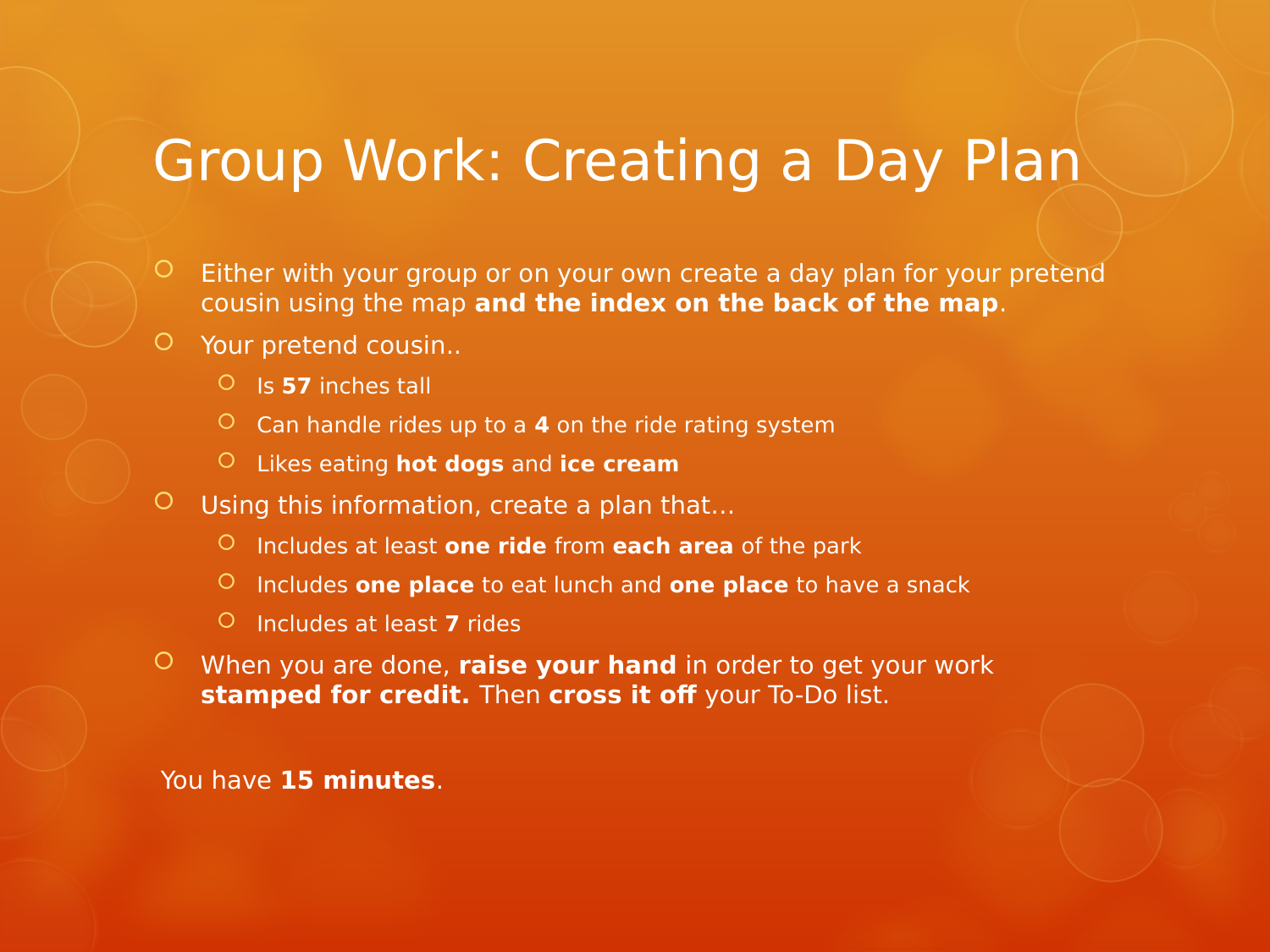

# Group Work: Creating a Day Plan
Either with your group or on your own create a day plan for your pretend cousin using the map and the index on the back of the map.
Your pretend cousin..
Is 57 inches tall
Can handle rides up to a 4 on the ride rating system
Likes eating hot dogs and ice cream
Using this information, create a plan that…
Includes at least one ride from each area of the park
Includes one place to eat lunch and one place to have a snack
Includes at least 7 rides
When you are done, raise your hand in order to get your work stamped for credit. Then cross it off your To-Do list.

You have 15 minutes.